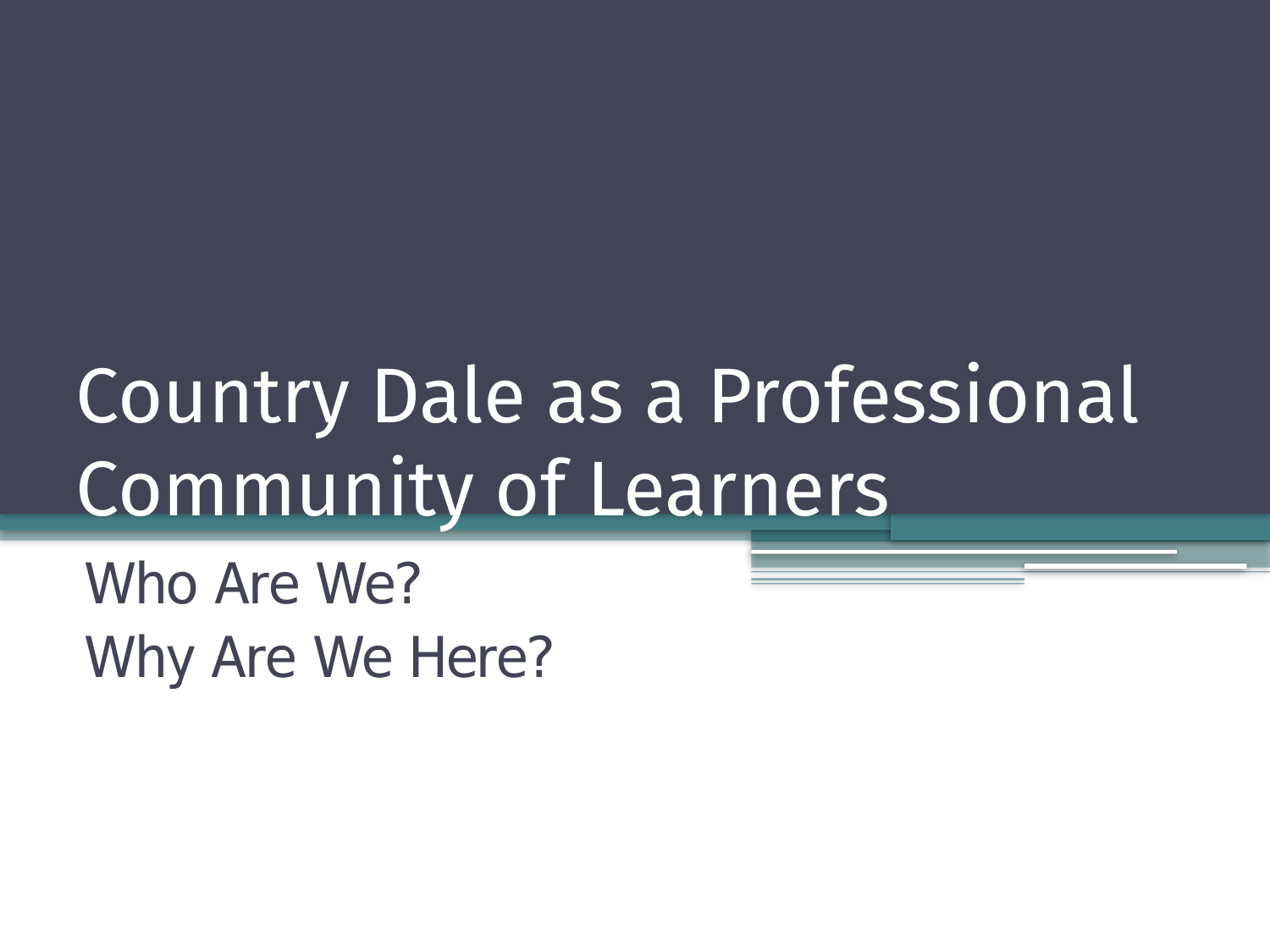

# Country Dale as a Professional Community of Learners
Who Are We?
Why Are We Here?